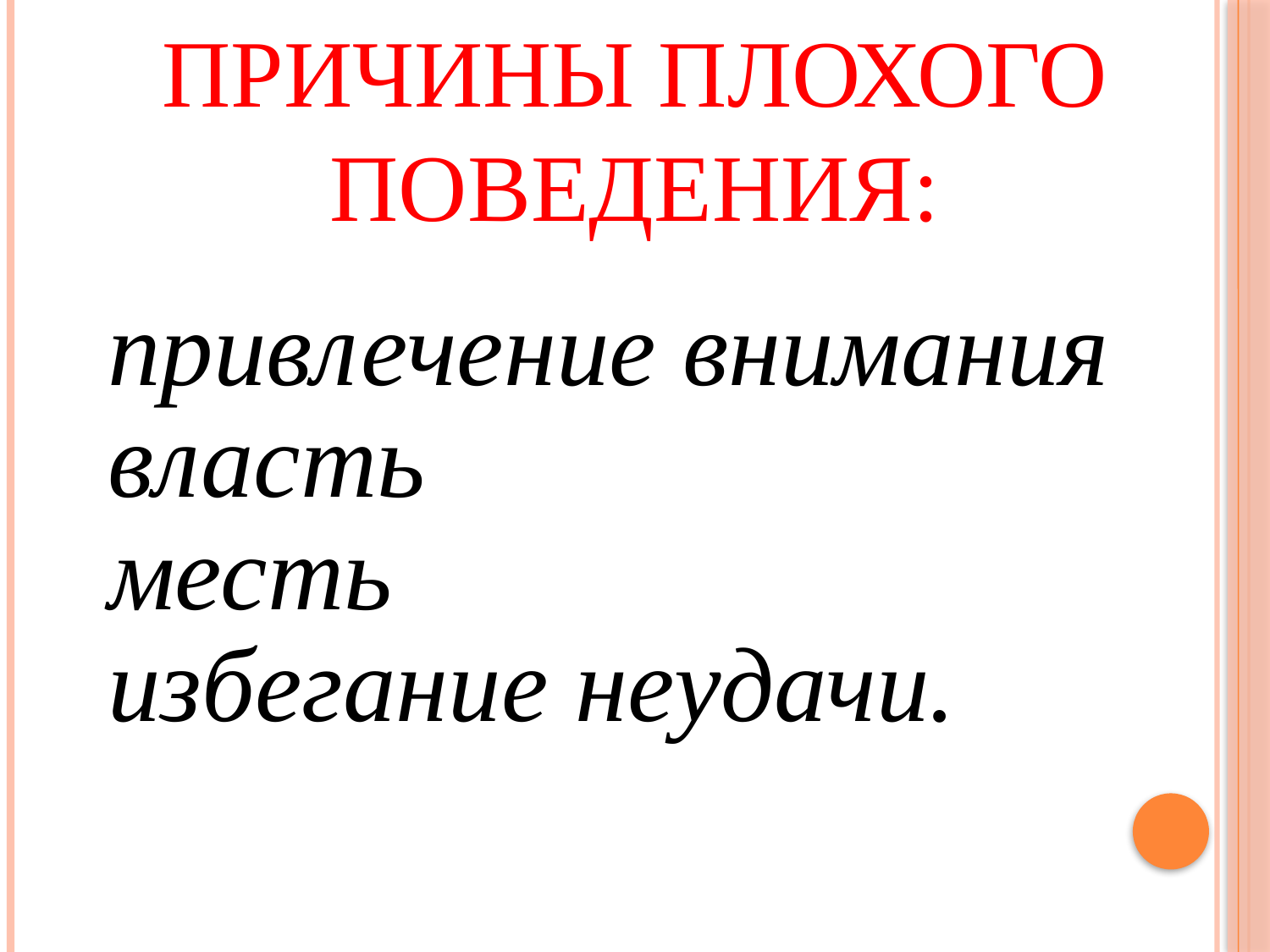

# 4 основных причины плохого поведения:
привлечение внимания
власть
месть
избегание неудачи.